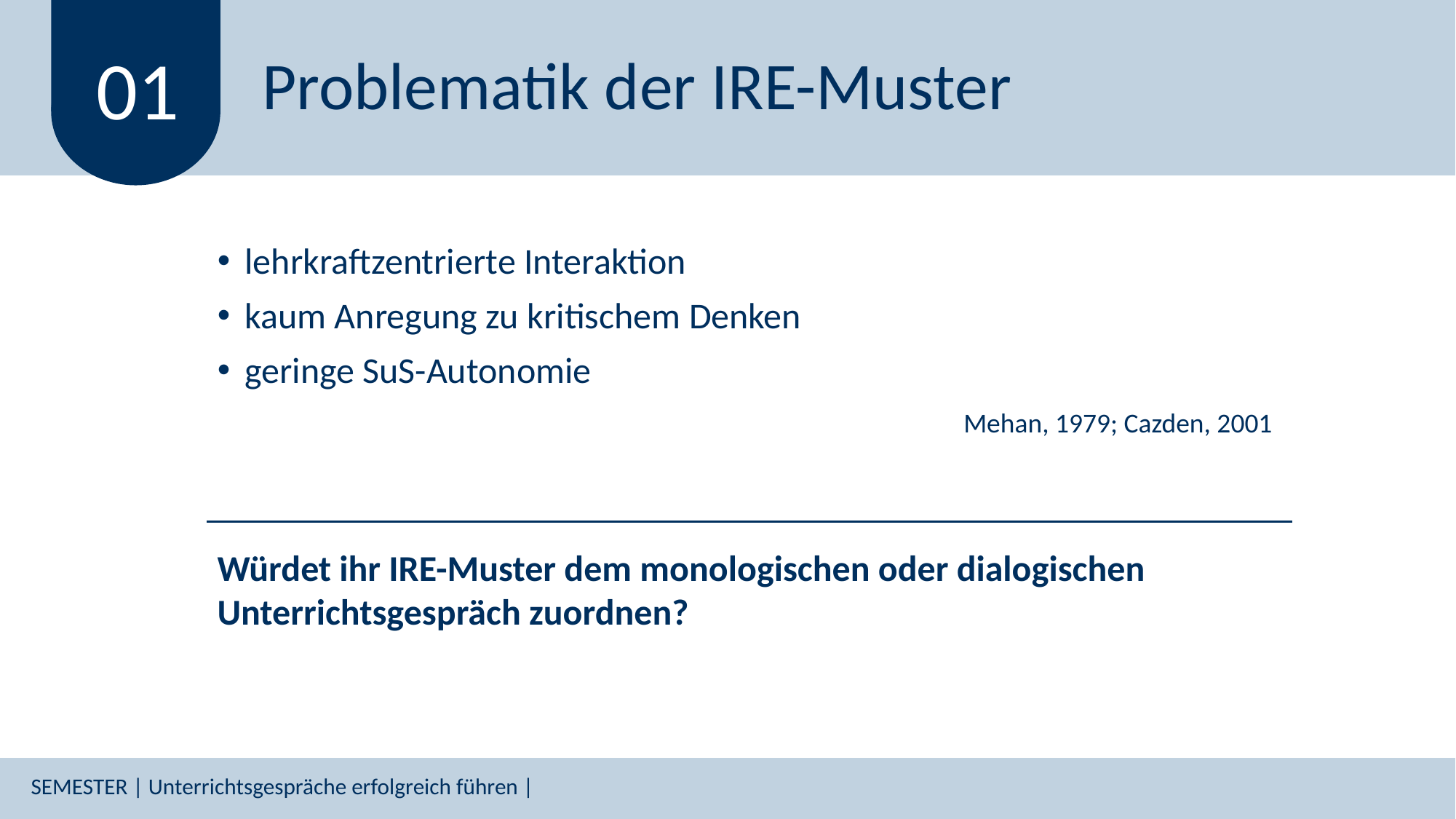

# Problematik der IRE-Muster
01
lehrkraftzentrierte Interaktion
kaum Anregung zu kritischem Denken
geringe SuS-Autonomie

Mehan, 1979; Cazden, 2001
Würdet ihr IRE-Muster dem monologischen oder dialogischen Unterrichtsgespräch zuordnen?
SEMESTER | Unterrichtsgespräche erfolgreich führen |